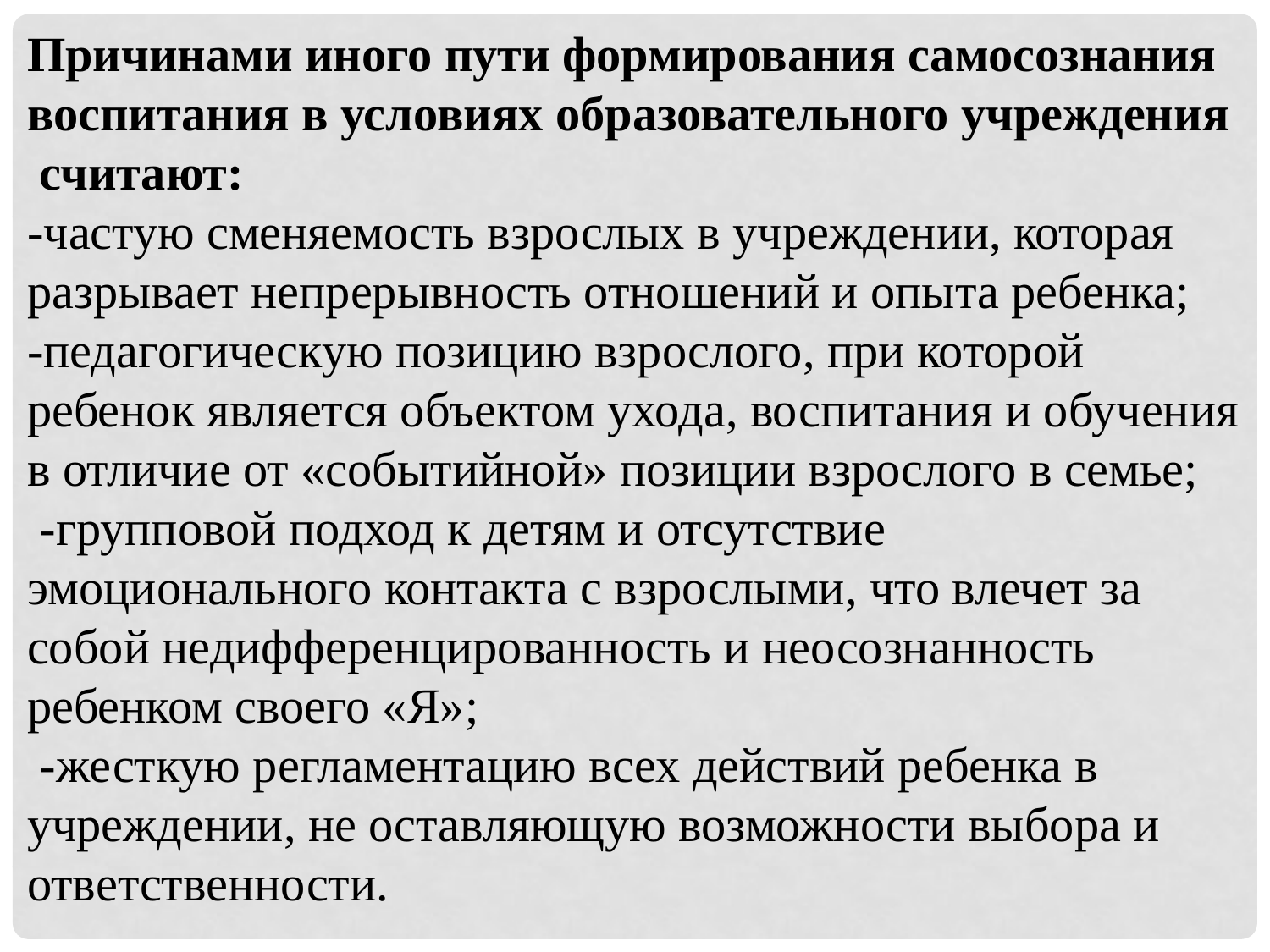

Причинами иного пути формирования самосознания воспитания в условиях образовательного учреждения  считают:
-частую сменяемость взрослых в учреждении, которая разрывает непрерывность отношений и опыта ребенка;
-педагогическую позицию взрослого, при которой ребенок является объектом ухода, воспитания и обучения в отличие от «событийной» позиции взрослого в семье;
 -групповой подход к детям и отсутствие эмоционального контакта с взрослыми, что влечет за собой недифференцированность и неосознанность ребенком своего «Я»;
 -жесткую регламентацию всех действий ребенка в учреждении, не оставляющую возможности выбора и ответственности.